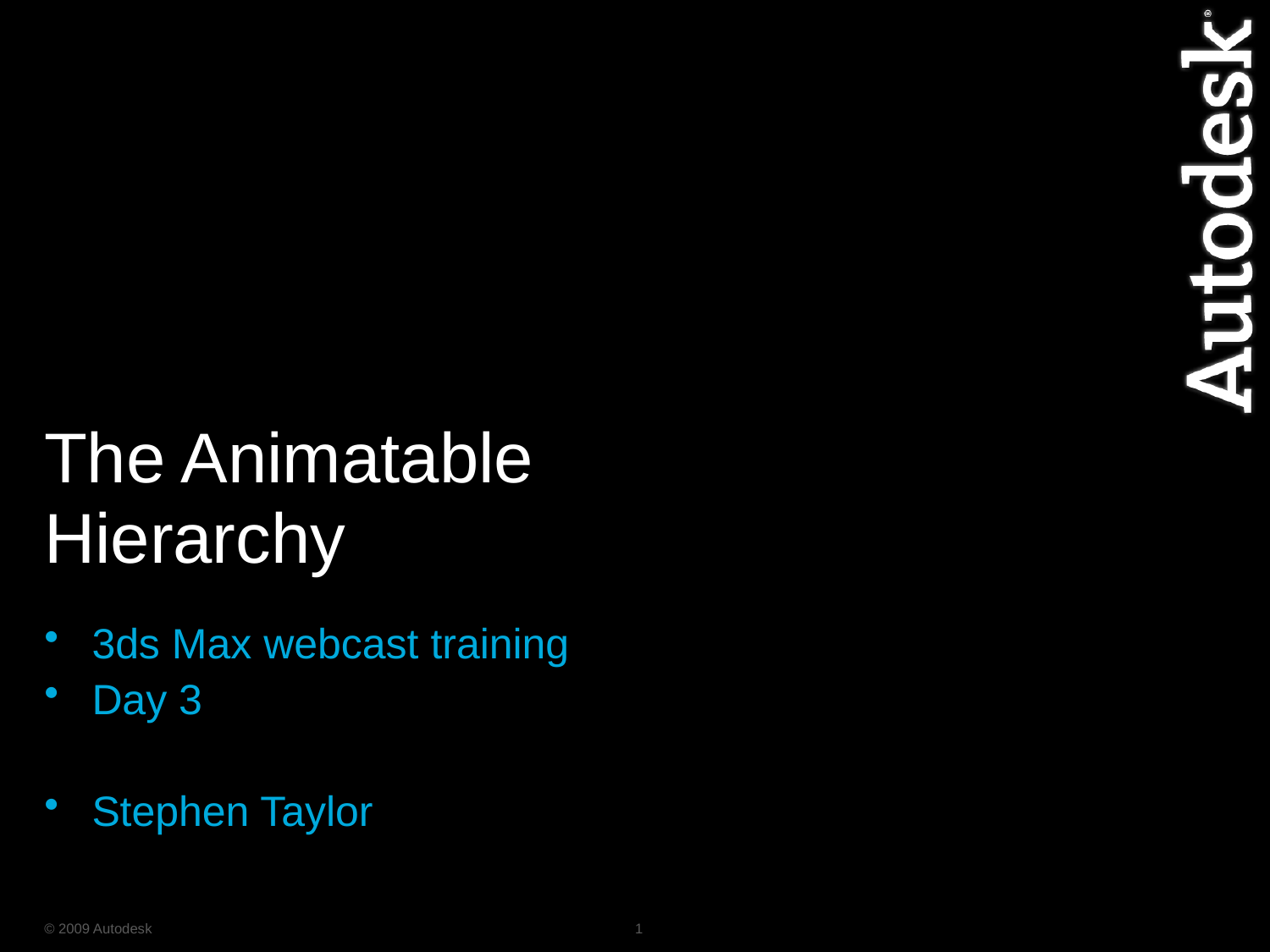

# The Animatable Hierarchy
3ds Max webcast training
Day 3

Stephen Taylor